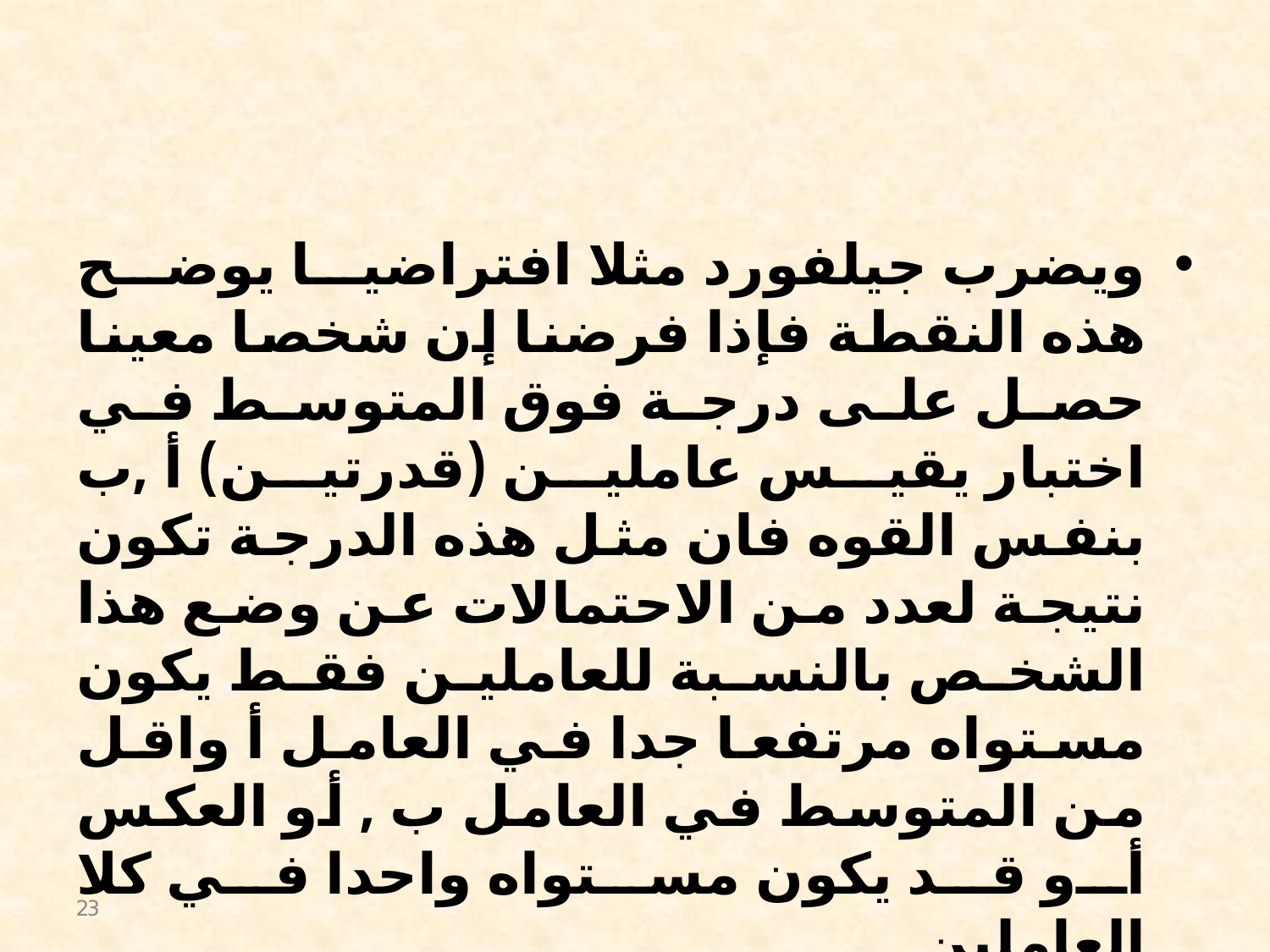

#
ويضرب جيلفورد مثلا افتراضيا يوضح هذه النقطة فإذا فرضنا إن شخصا معينا حصل على درجة فوق المتوسط في اختبار يقيس عاملين (قدرتين) أ ,ب بنفس القوه فان مثل هذه الدرجة تكون نتيجة لعدد من الاحتمالات عن وضع هذا الشخص بالنسبة للعاملين فقط يكون مستواه مرتفعا جدا في العامل أ واقل من المتوسط في العامل ب , أو العكس أو قد يكون مستواه واحدا في كلا العاملين.
23